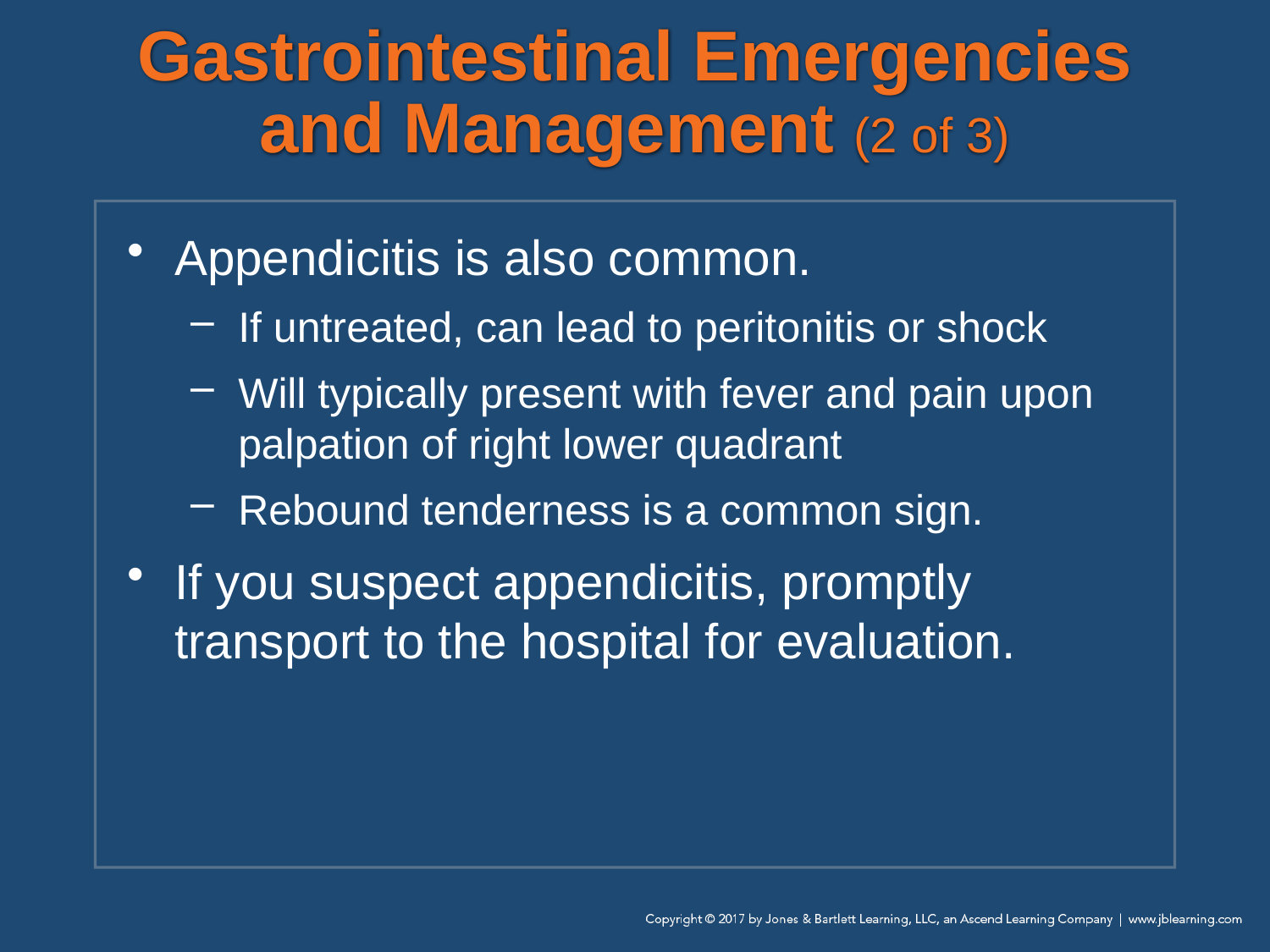

# Gastrointestinal Emergencies and Management (2 of 3)
Appendicitis is also common.
If untreated, can lead to peritonitis or shock
Will typically present with fever and pain upon palpation of right lower quadrant
Rebound tenderness is a common sign.
If you suspect appendicitis, promptly transport to the hospital for evaluation.